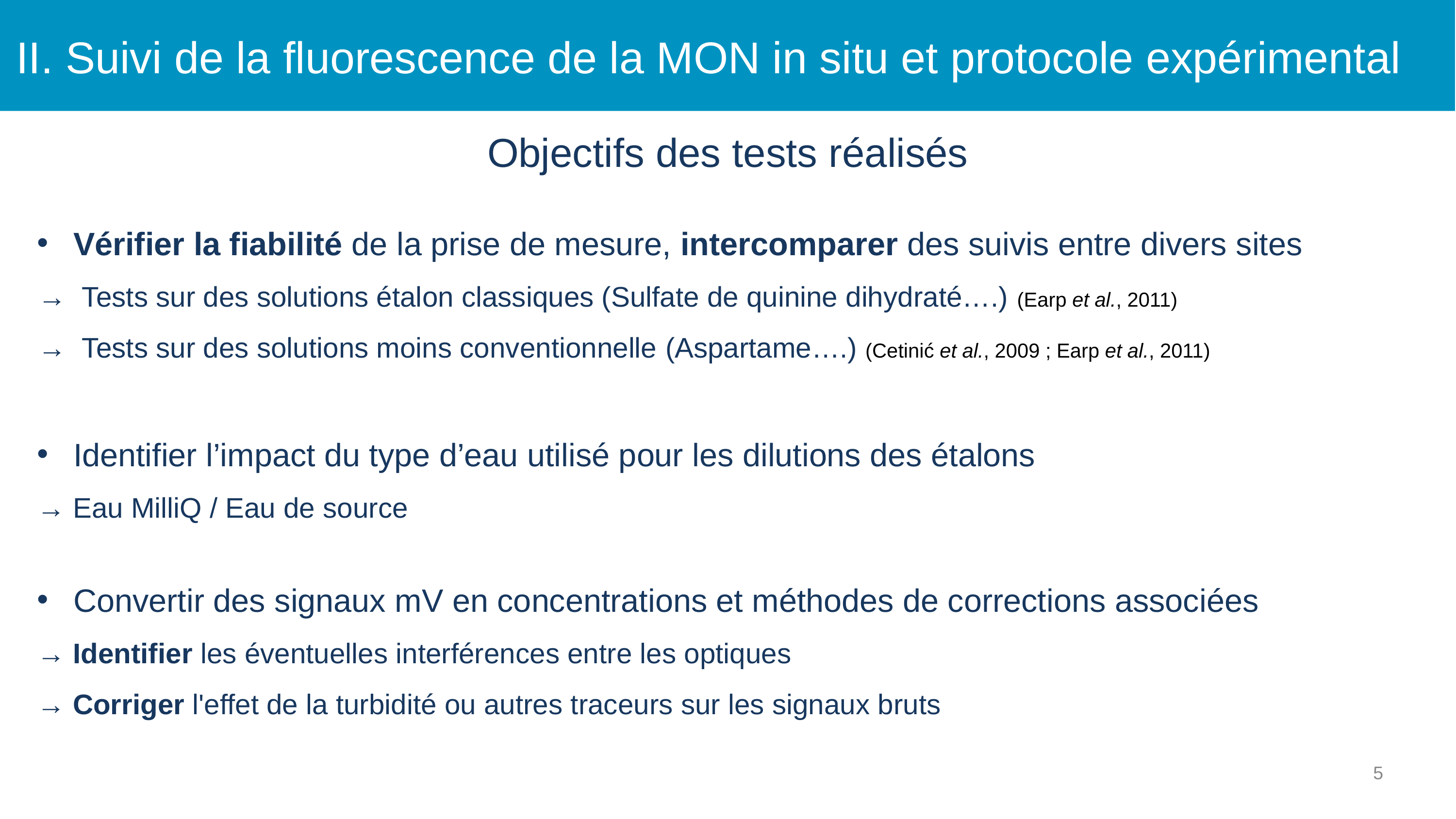

# II. Suivi de la fluorescence de la MON in situ et protocole expérimental
Objectifs des tests réalisés
Vérifier la fiabilité de la prise de mesure, intercomparer des suivis entre divers sites
→  Tests sur des solutions étalon classiques (Sulfate de quinine dihydraté….) (Earp et al., 2011)
→  Tests sur des solutions moins conventionnelle (Aspartame….) (Cetinić et al., 2009 ; Earp et al., 2011)

Identifier l’impact du type d’eau utilisé pour les dilutions des étalons
→ Eau MilliQ / Eau de source

Convertir des signaux mV en concentrations et méthodes de corrections associées
→ Identifier les éventuelles interférences entre les optiques
→ Corriger l'effet de la turbidité ou autres traceurs sur les signaux bruts
5